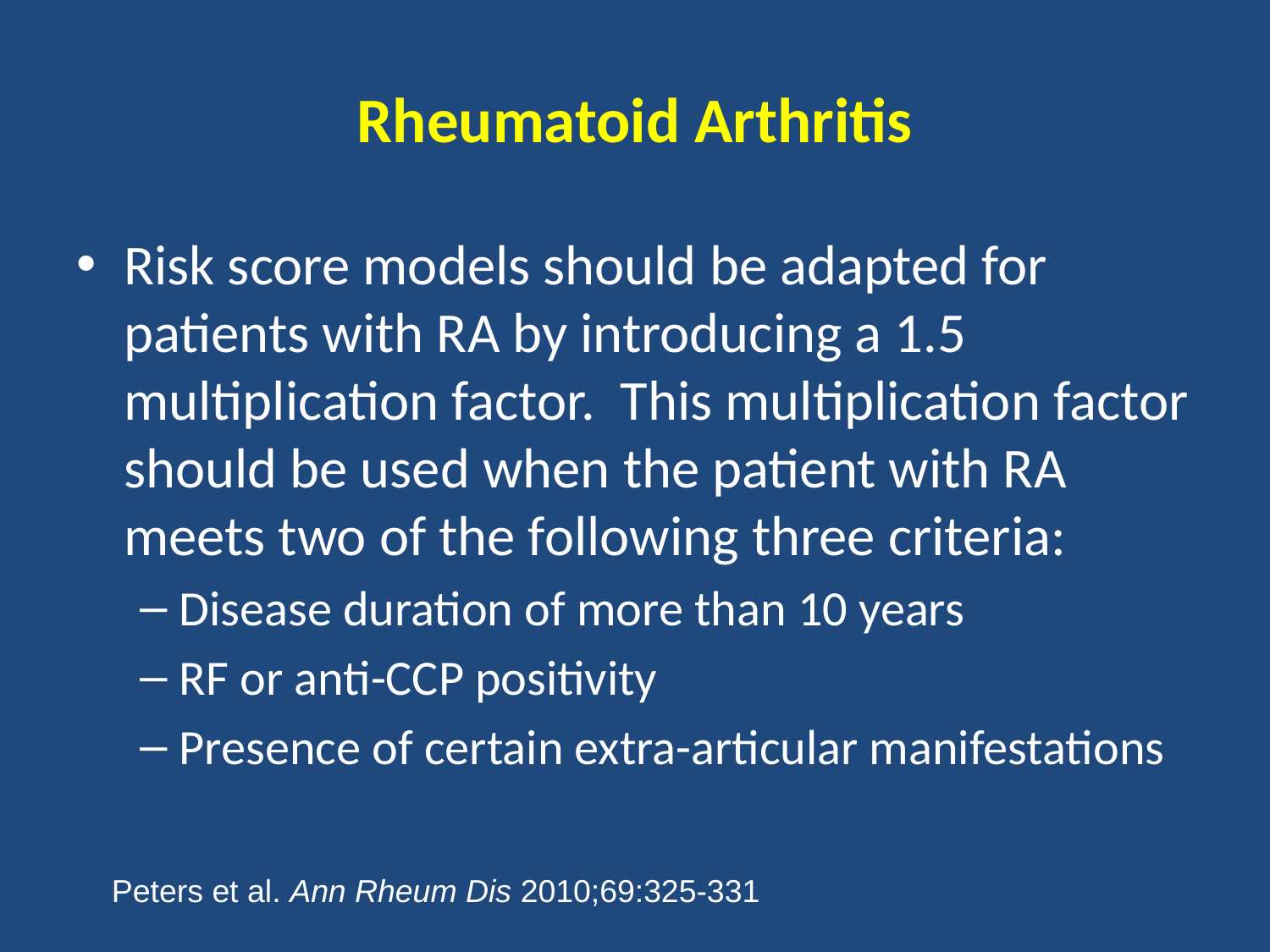

# Rheumatoid Arthritis
Risk score models should be adapted for patients with RA by introducing a 1.5 multiplication factor.  This multiplication factor should be used when the patient with RA meets two of the following three criteria:
Disease duration of more than 10 years
RF or anti-CCP positivity
Presence of certain extra-articular manifestations
Peters et al. Ann Rheum Dis 2010;69:325-331